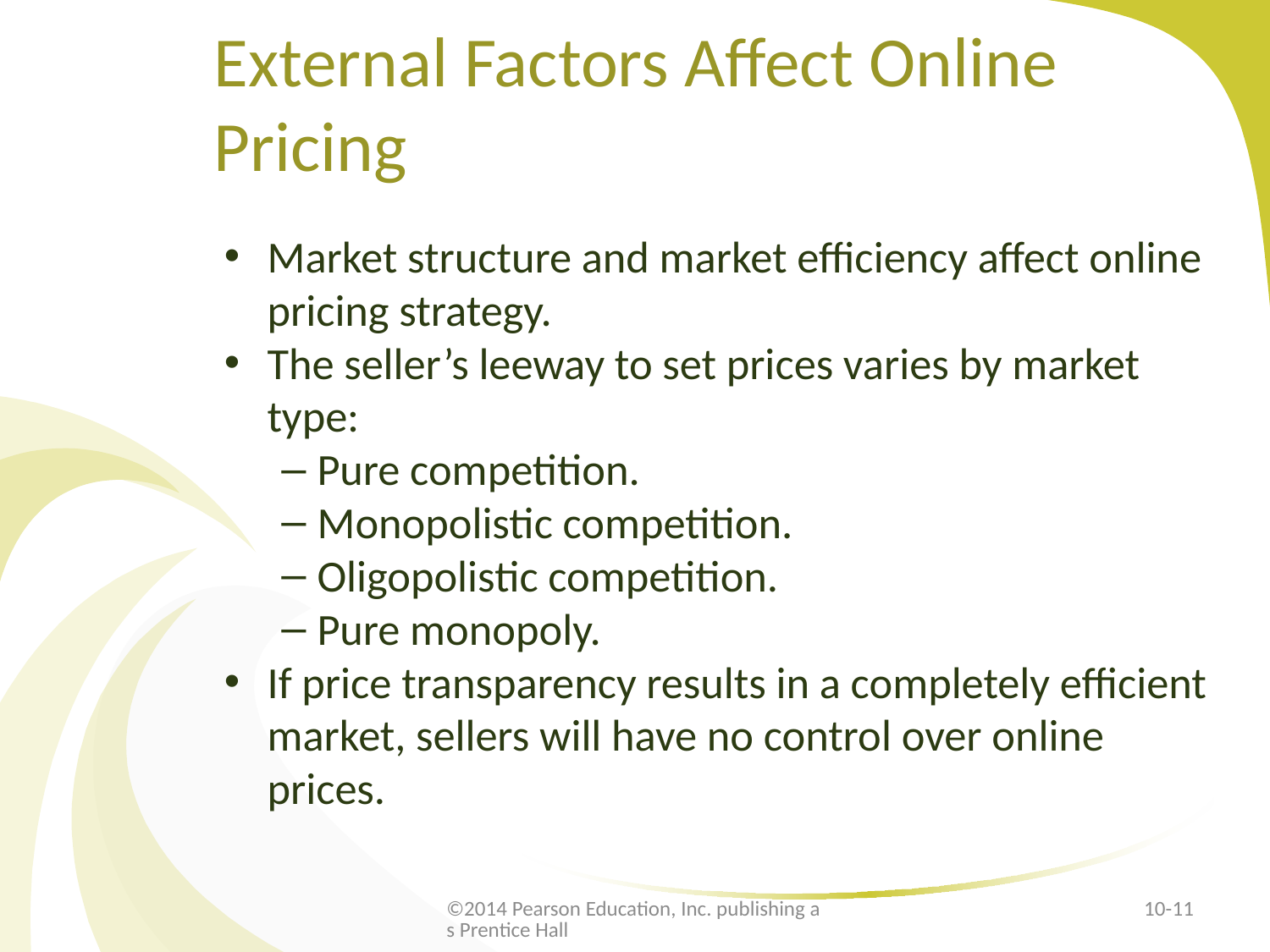

# External Factors Affect Online Pricing
Market structure and market efficiency affect online pricing strategy.
The seller’s leeway to set prices varies by market type:
Pure competition.
Monopolistic competition.
Oligopolistic competition.
Pure monopoly.
If price transparency results in a completely efficient market, sellers will have no control over online prices.
©2014 Pearson Education, Inc. publishing as Prentice Hall
10-11